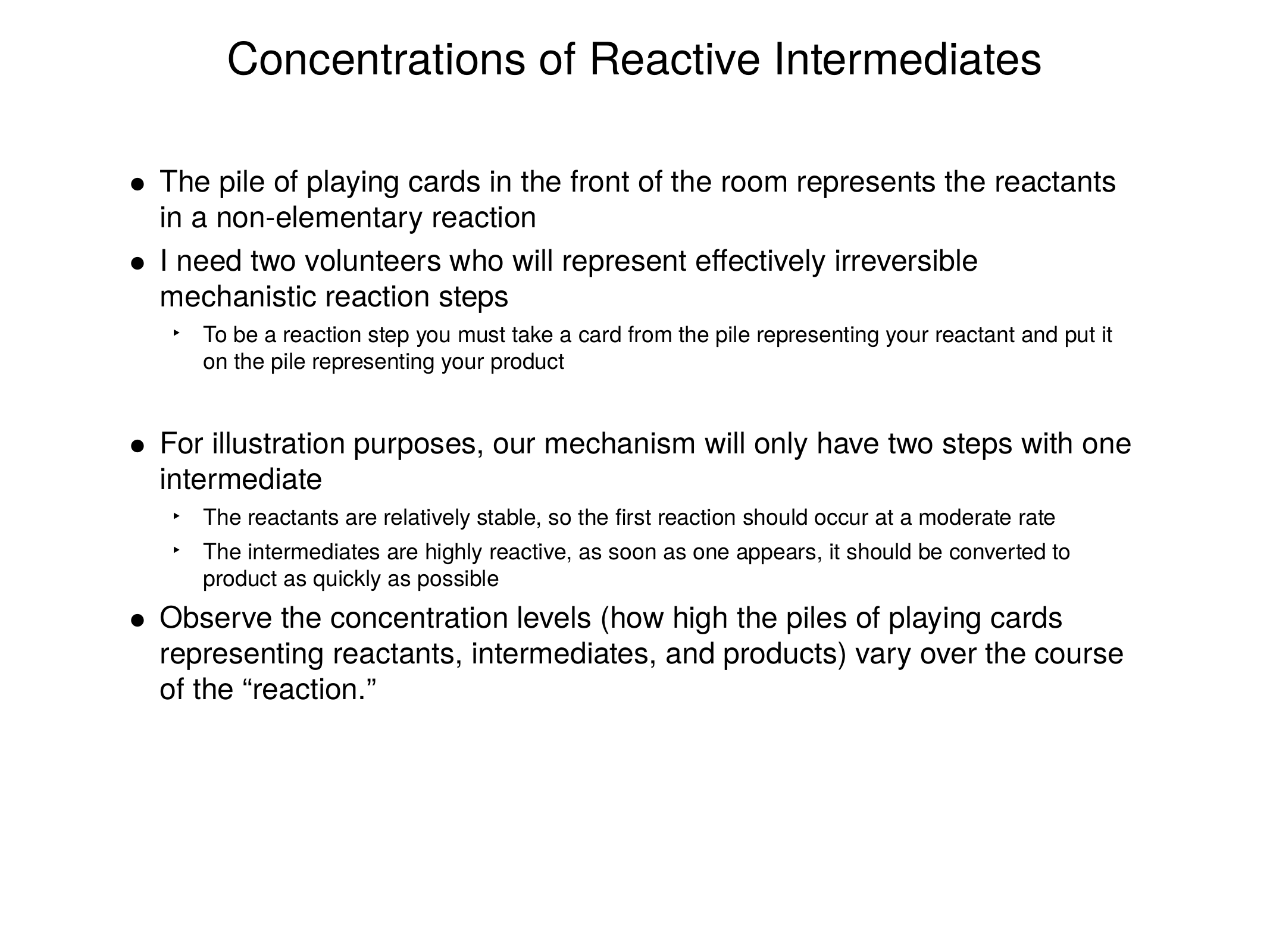

# Concentrations of Reactive Intermediates
The pile of playing cards in the front of the room represents the reactants in a non-elementary reaction
I need two volunteers who will represent effectively irreversible mechanistic reaction steps
To be a reaction step you must take a card from the pile representing your reactant and put it on the pile representing your product

For illustration purposes, our mechanism will only have two steps with one intermediate
The reactants are relatively stable, so the first reaction should occur at a moderate rate
The intermediates are highly reactive, as soon as one appears, it should be converted to product as quickly as possible
Observe the concentration levels (how high the piles of playing cards representing reactants, intermediates, and products) vary over the course of the “reaction.”